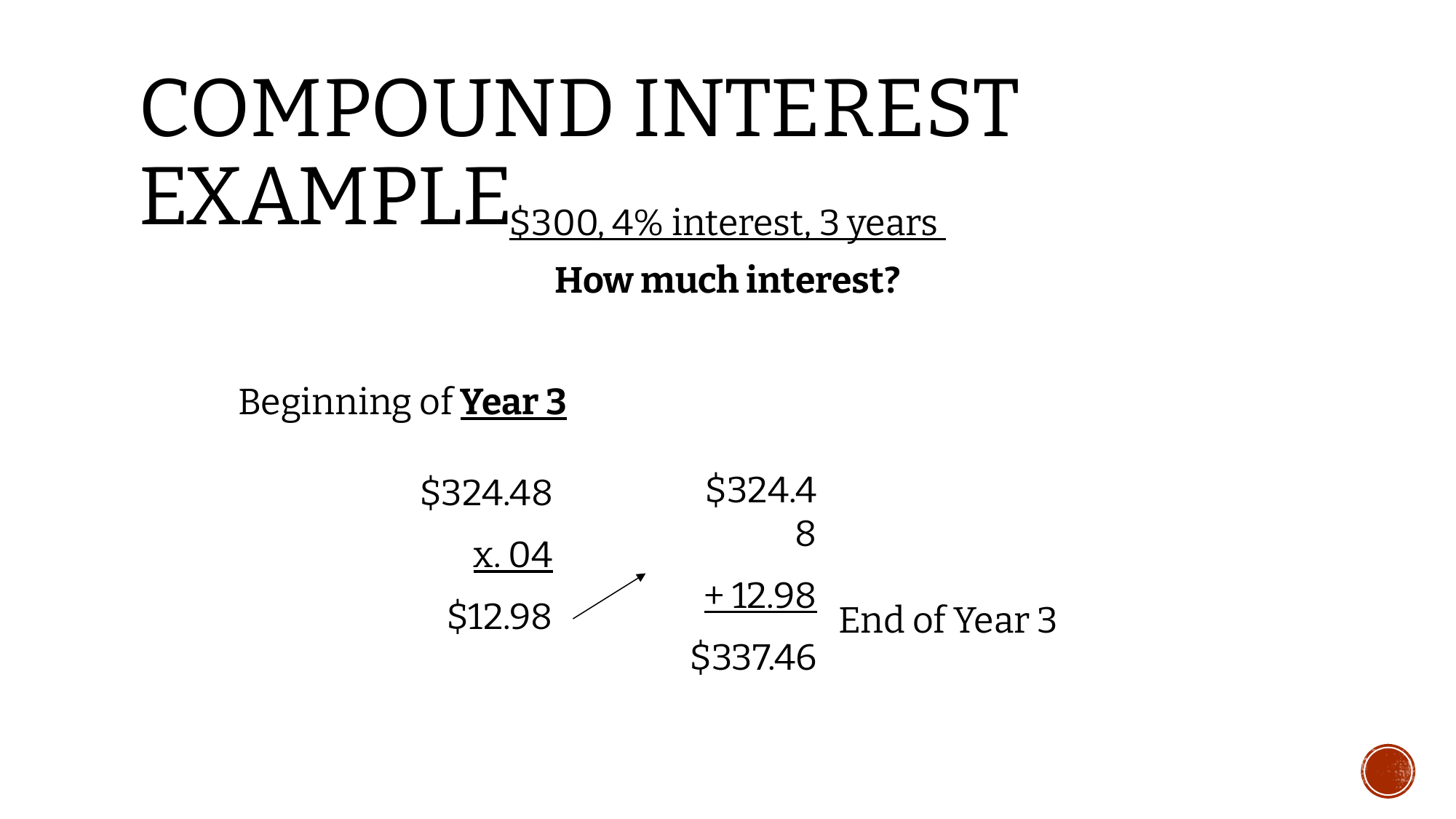

# Compound Interest Example
$300, 4% interest, 3 years
How much interest?

Beginning of Year 3
$324.48
+ 12.98
$337.46
$324.48
x. 04
$12.98

End of Year 3